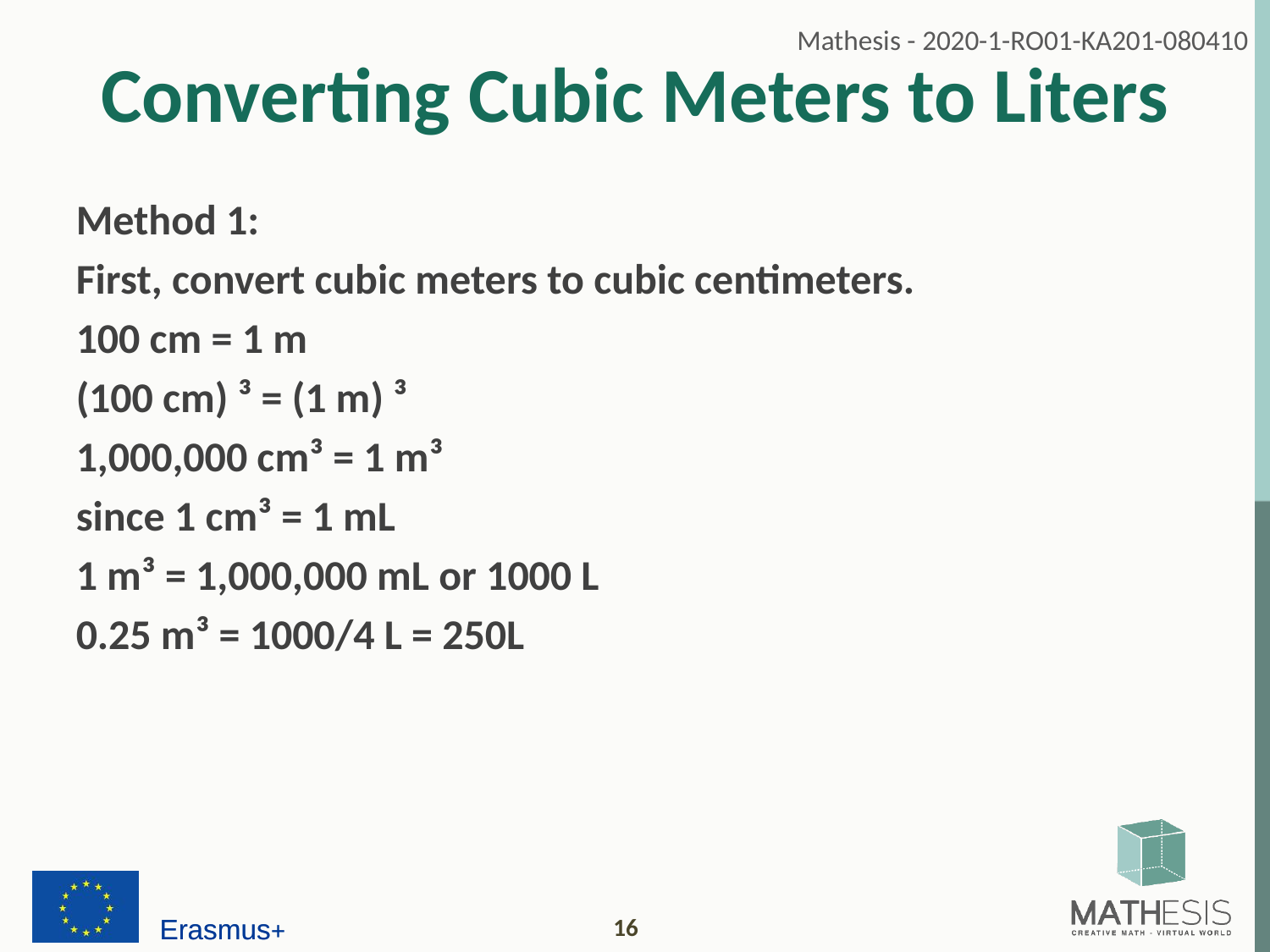

# Converting Cubic Meters to Liters
Method 1:
First, convert cubic meters to cubic centimeters.
100 cm = 1 m
(100 cm) ³ = (1 m) ³
1,000,000 cm³ = 1 m³
since 1 cm³ = 1 mL
1 m³ = 1,000,000 mL or 1000 L
0.25 m³ = 1000/4 L = 250L